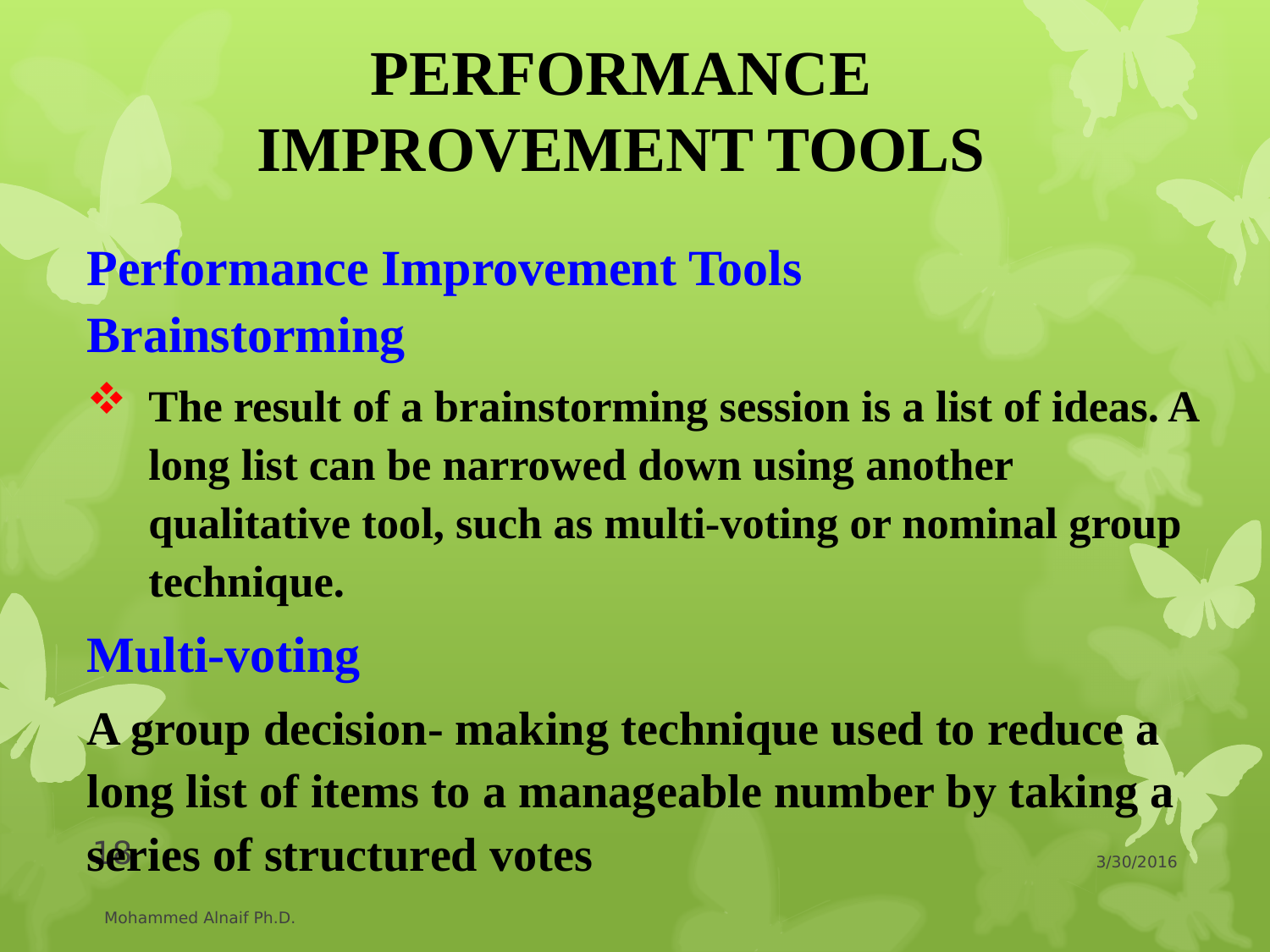

# PERFORMANCE IMPROVEMENT TOOLS
Performance Improvement Tools
Brainstorming
The result of a brainstorming session is a list of ideas. A long list can be narrowed down using another qualitative tool, such as multi-voting or nominal group technique.
Multi-voting
A group decision- making technique used to reduce a long list of items to a manageable number by taking a series of structured votes
18
3/30/2016
Mohammed Alnaif Ph.D.